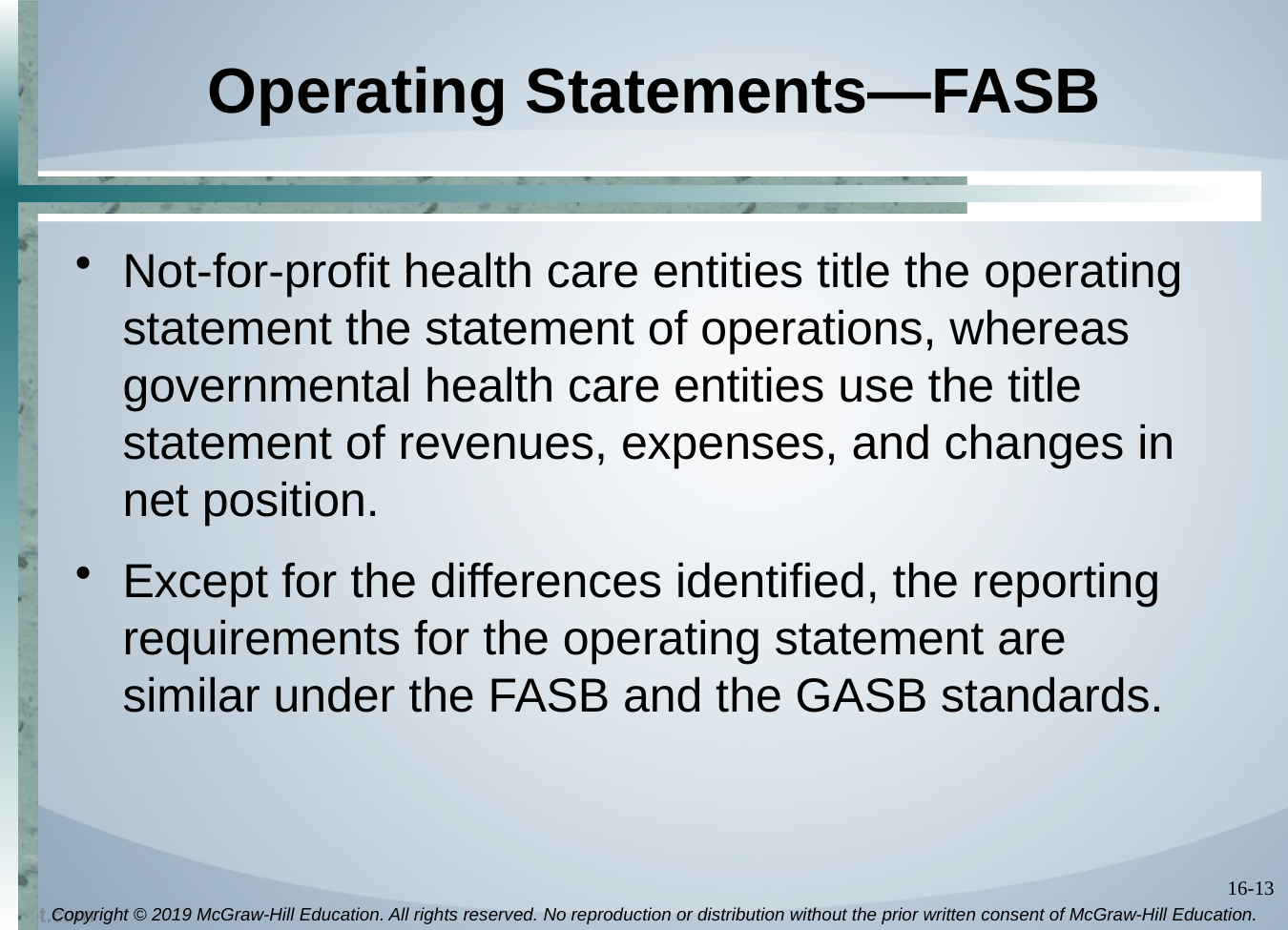

# Operating Statements—FASB
Not-for-profit health care entities title the operating statement the statement of operations, whereas governmental health care entities use the title statement of revenues, expenses, and changes in net position.
Except for the differences identified, the reporting requirements for the operating statement are similar under the FASB and the GASB standards.